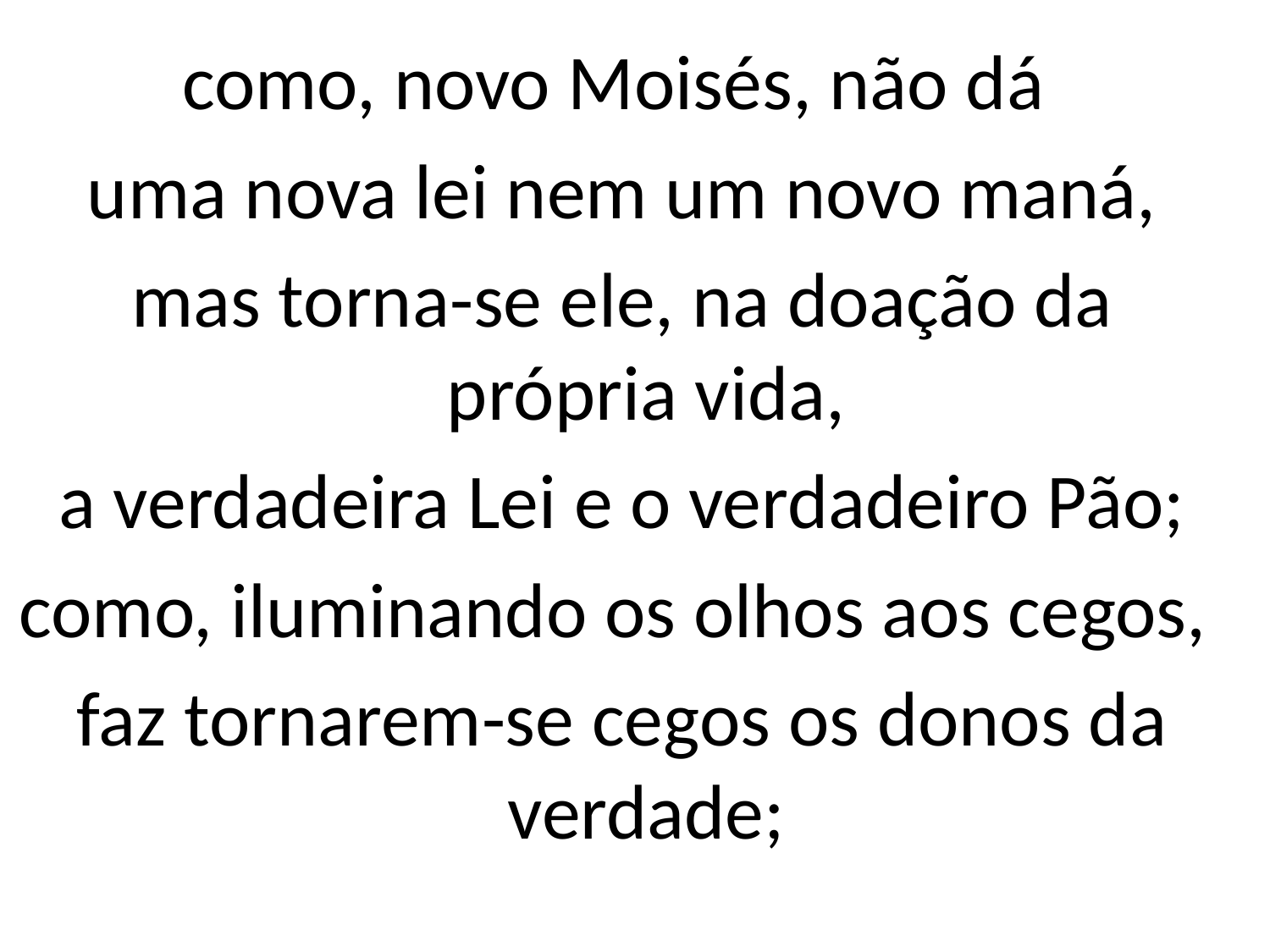

como, novo Moisés, não dá
uma nova lei nem um novo maná,
mas torna-se ele, na doação da própria vida,
a verdadeira Lei e o verdadeiro Pão;
como, iluminando os olhos aos cegos,
faz tornarem-se cegos os donos da verdade;

#